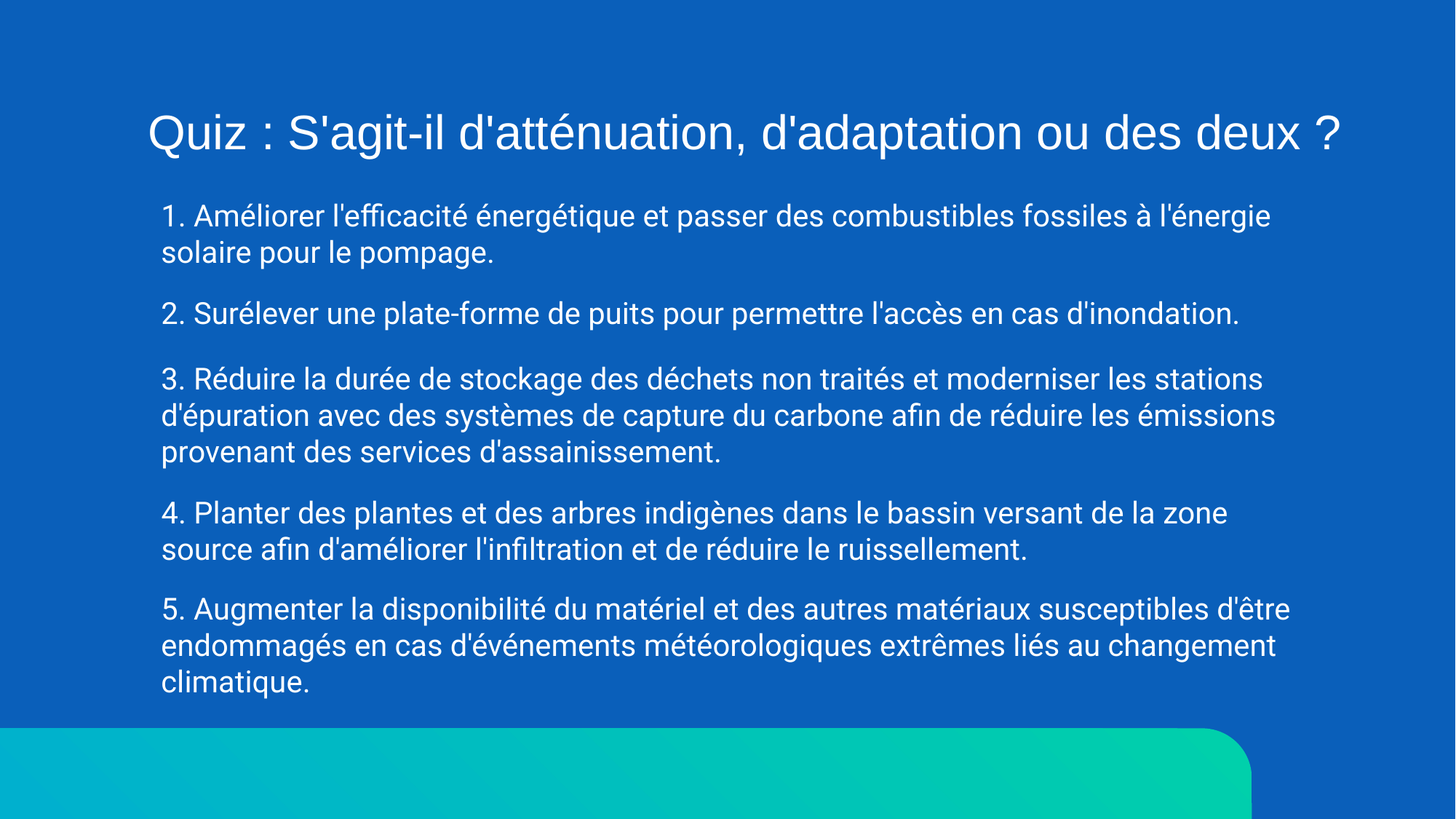

# Quiz : S'agit-il d'atténuation, d'adaptation ou des deux ?
1. Améliorer l'efficacité énergétique et passer des combustibles fossiles à l'énergie solaire pour le pompage.
2. Surélever une plate-forme de puits pour permettre l'accès en cas d'inondation.
3. Réduire la durée de stockage des déchets non traités et moderniser les stations d'épuration avec des systèmes de capture du carbone afin de réduire les émissions provenant des services d'assainissement.

4. Planter des plantes et des arbres indigènes dans le bassin versant de la zone source afin d'améliorer l'infiltration et de réduire le ruissellement.
5. Augmenter la disponibilité du matériel et des autres matériaux susceptibles d'être endommagés en cas d'événements météorologiques extrêmes liés au changement climatique.